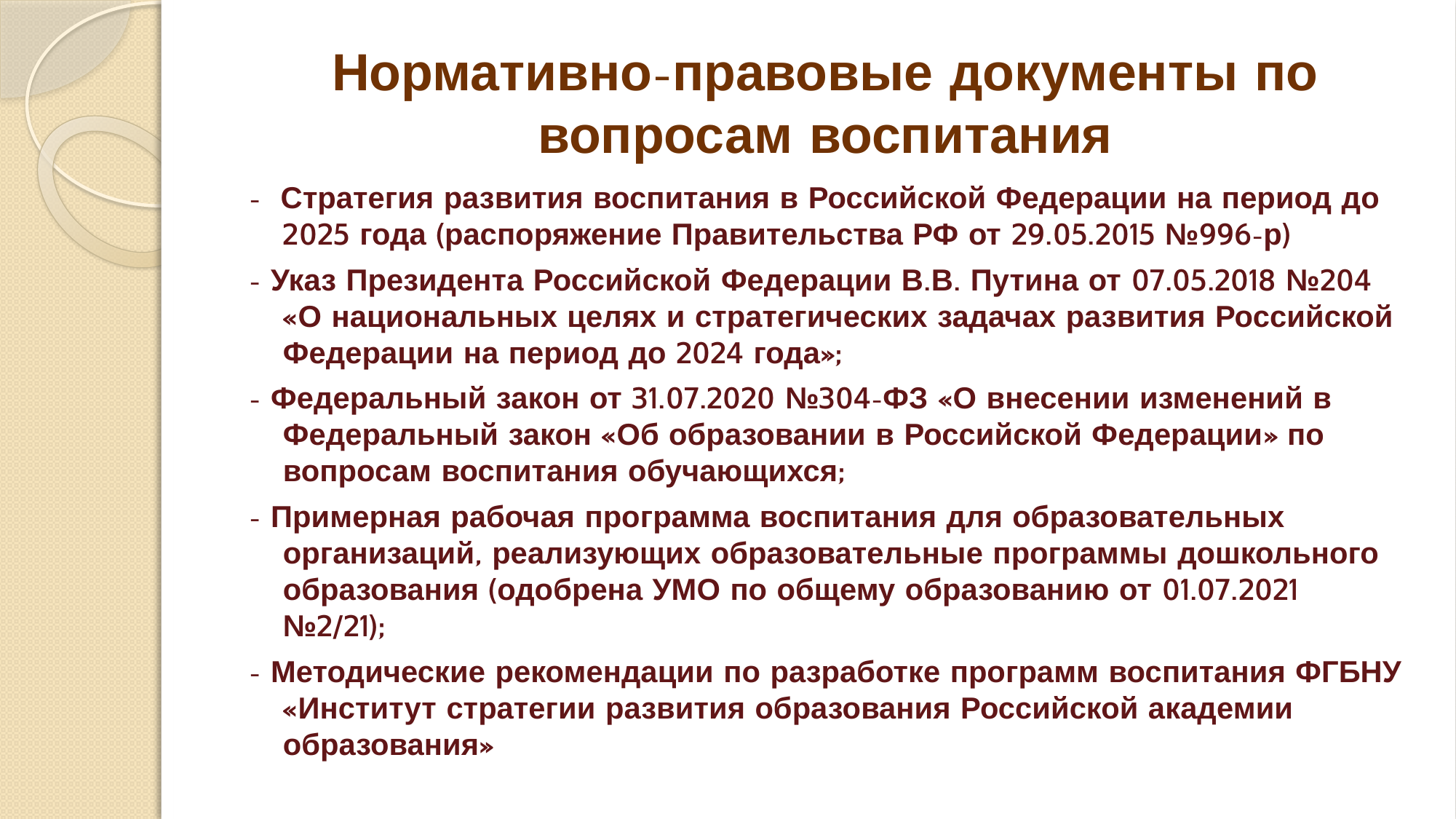

# Нормативно-правовые документы по вопросам воспитания
-  Стратегия развития воспитания в Российской Федерации на период до 2025 года (распоряжение Правительства РФ от 29.05.2015 №996-р)
- Указ Президента Российской Федерации В.В. Путина от 07.05.2018 №204 «О национальных целях и стратегических задачах развития Российской Федерации на период до 2024 года»;
- Федеральный закон от 31.07.2020 №304-ФЗ «О внесении изменений в Федеральный закон «Об образовании в Российской Федерации» по вопросам воспитания обучающихся;
- Примерная рабочая программа воспитания для образовательных организаций, реализующих образовательные программы дошкольного образования (одобрена УМО по общему образованию от 01.07.2021 №2/21);
- Методические рекомендации по разработке программ воспитания ФГБНУ «Институт стратегии развития образования Российской академии образования»